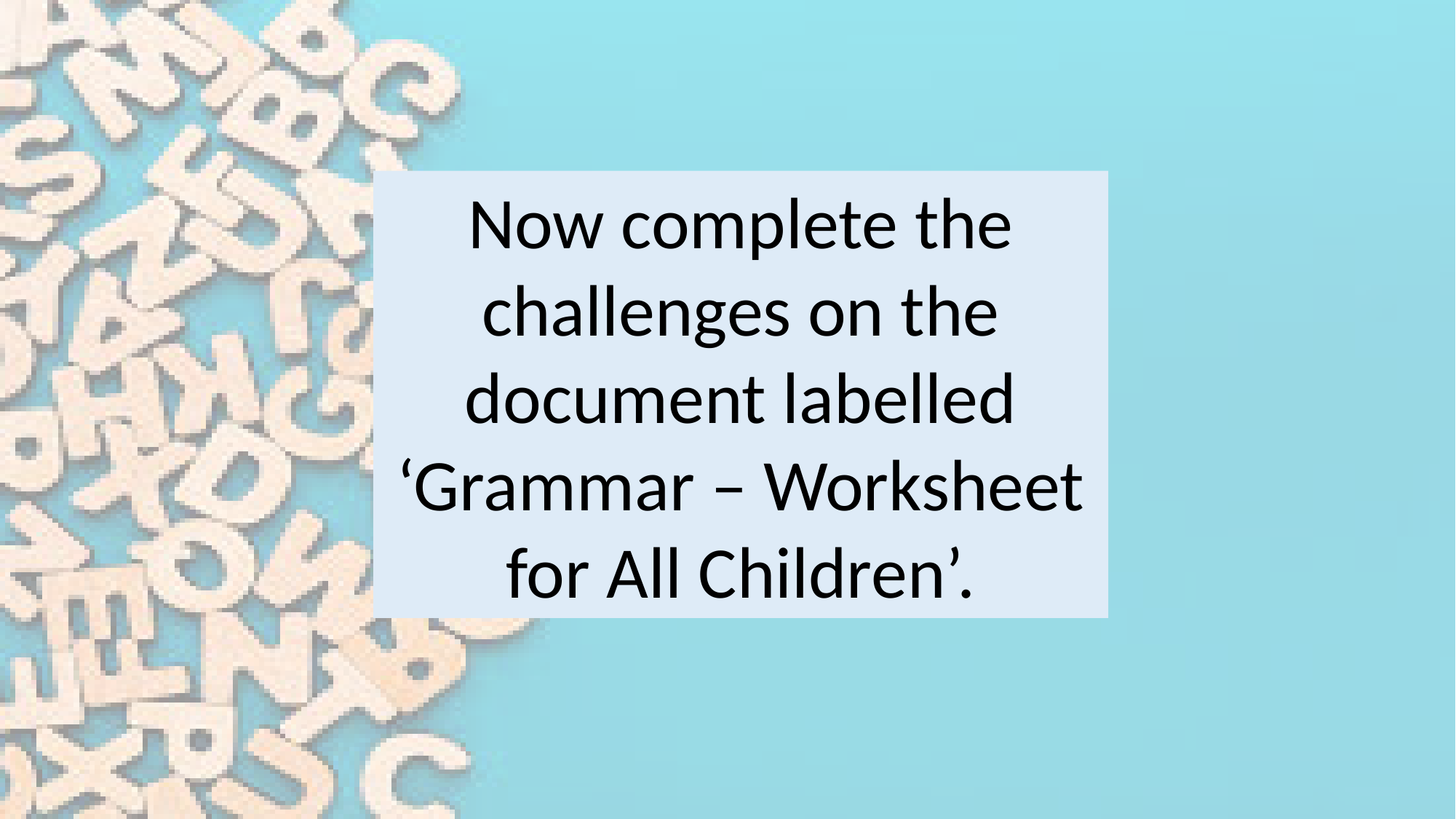

Now complete the challenges on the document labelled ‘Grammar – Worksheet for All Children’.